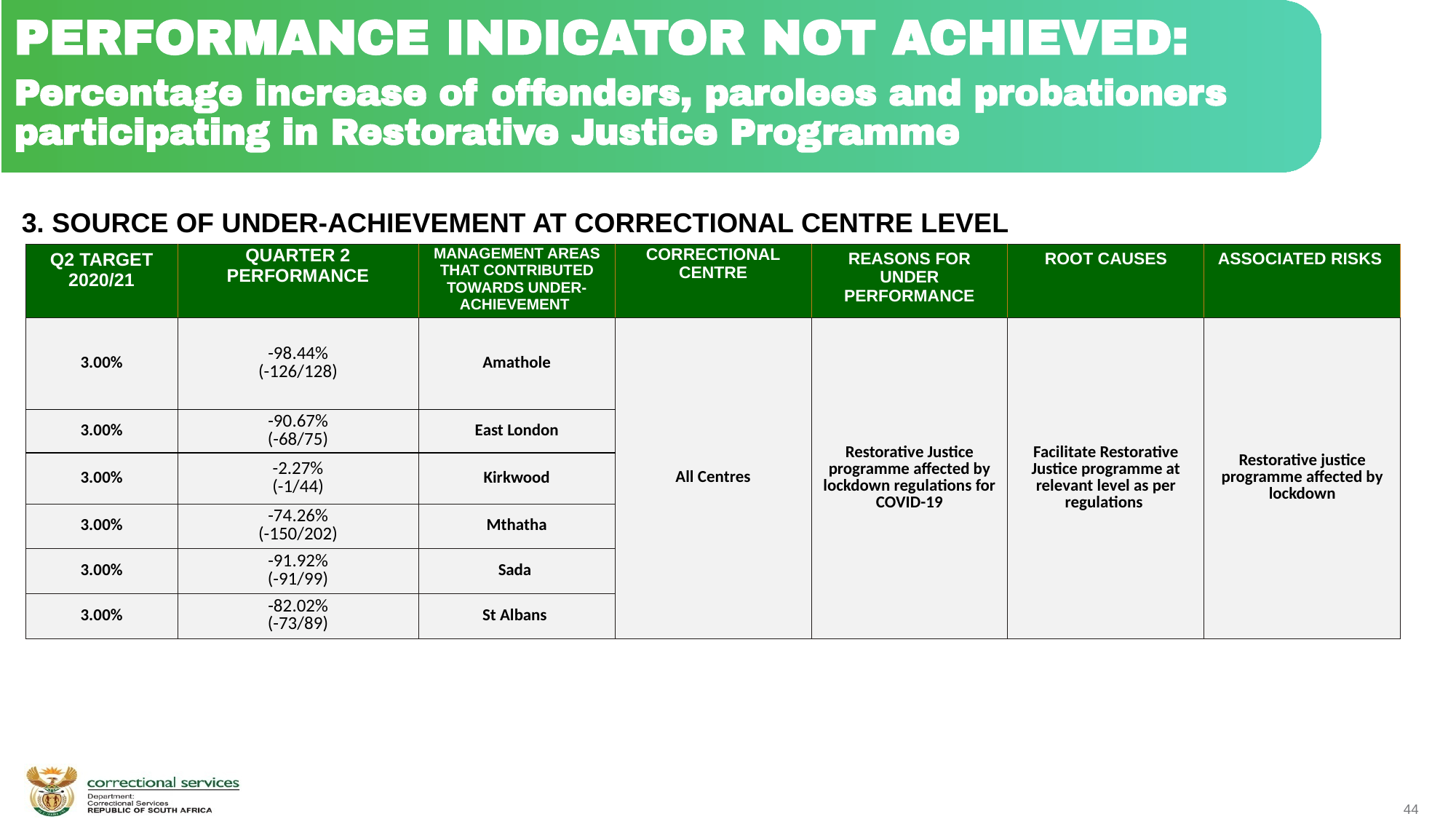

PERFORMANCE INDICATOR NOT ACHIEVED:
Percentage increase of offenders, parolees and probationers participating in Restorative Justice Programme

     3. SOURCE OF UNDER-ACHIEVEMENT AT CORRECTIONAL CENTRE LEVEL
| Q2 TARGET 2020/21 | QUARTER 2 PERFORMANCE | MANAGEMENT AREAS THAT CONTRIBUTED TOWARDS UNDER-ACHIEVEMENT | CORRECTIONAL CENTRE | REASONS FOR UNDER PERFORMANCE | ROOT CAUSES | ASSOCIATED RISKS |
| --- | --- | --- | --- | --- | --- | --- |
| 3.00% | -98.44% (-126/128) | Amathole | All Centres | Restorative Justice programme affected by lockdown regulations for COVID-19 | Facilitate Restorative Justice programme at relevant level as per regulations | Restorative justice programme affected by lockdown |
| 3.00% | -90.67% (-68/75) | East London |  |  |  |  |
| 3.00% | -2.27% (-1/44) | Kirkwood |  |  |  |  |
| 3.00% | -74.26% (-150/202) | Mthatha |  |  |  |  |
| 3.00% | -91.92% (-91/99) | Sada |  |  |  |  |
| 3.00% | -82.02% (-73/89) | St Albans |  |  |  |  |